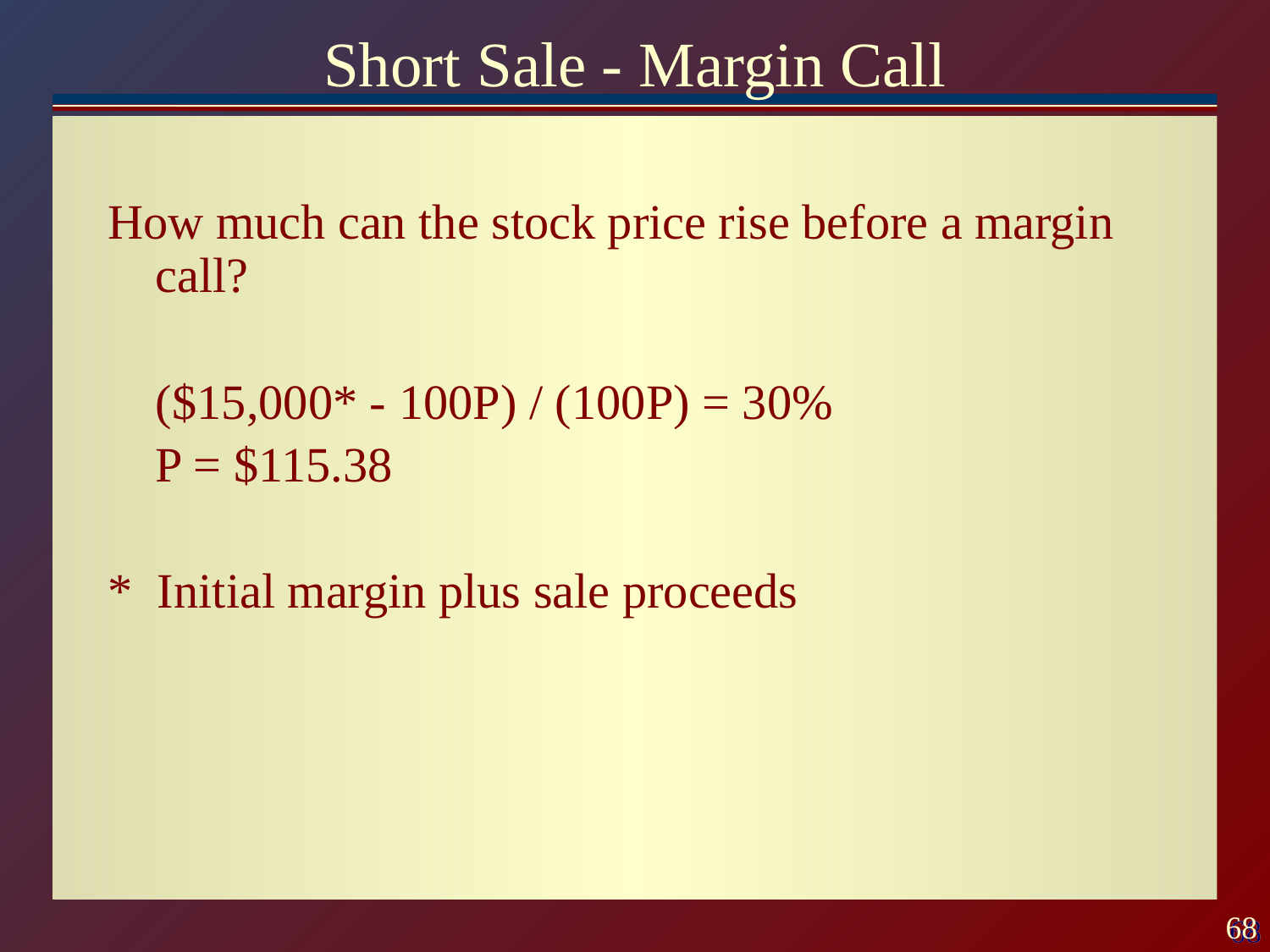

# Short Sale - Margin Call
How much can the stock price rise before a margin call?

	($15,000* - 100P) / (100P) = 30%
	P = $115.38

*  Initial margin plus sale proceeds